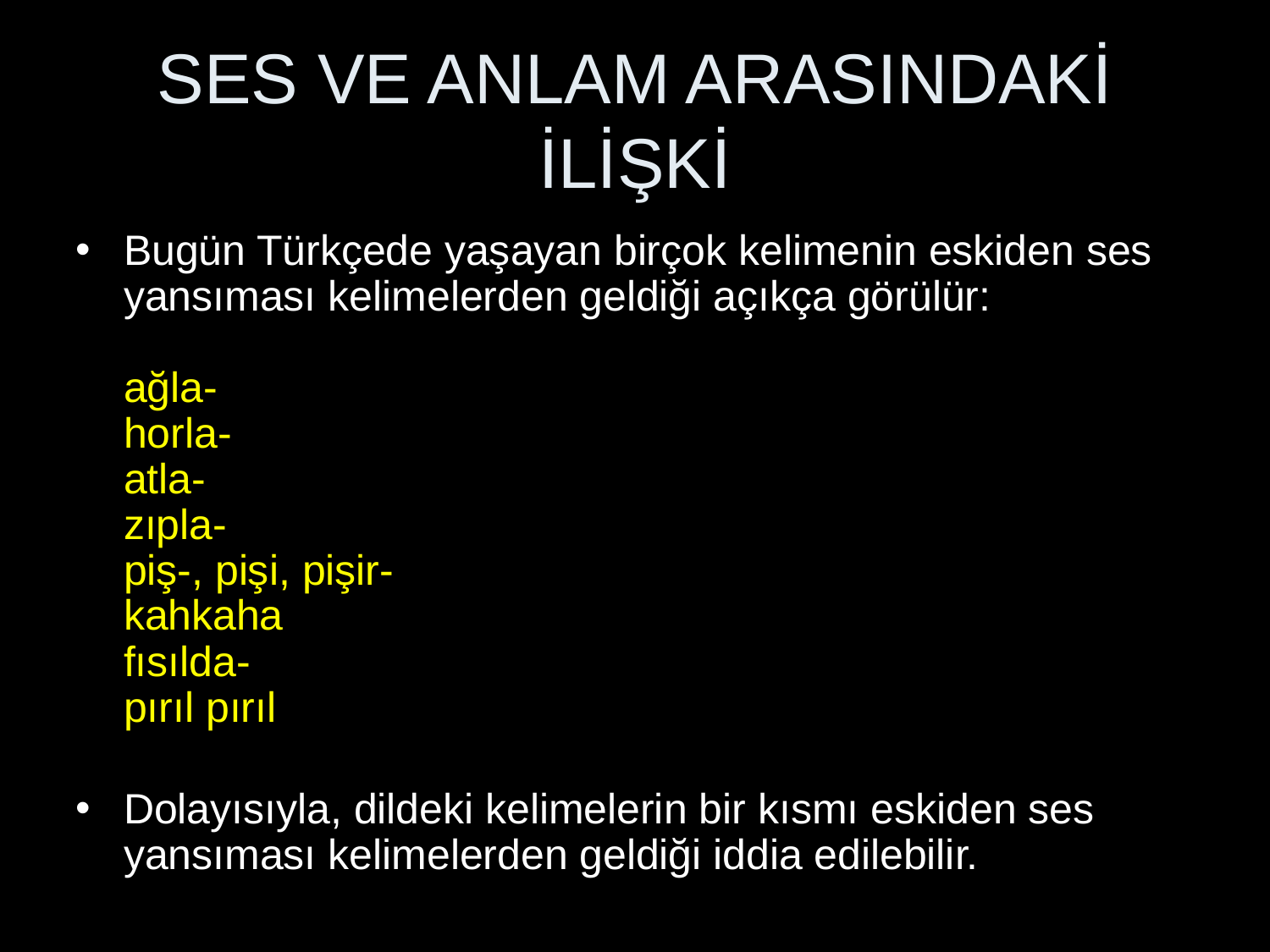

# SES VE ANLAM ARASINDAKİ İLİŞKİ
Bugün Türkçede yaşayan birçok kelimenin eskiden ses yansıması kelimelerden geldiği açıkça görülür:
ağla-
horla-
atla-
zıpla-
piş-, pişi, pişir-
kahkaha
fısılda-
pırıl pırıl
Dolayısıyla, dildeki kelimelerin bir kısmı eskiden ses yansıması kelimelerden geldiği iddia edilebilir.